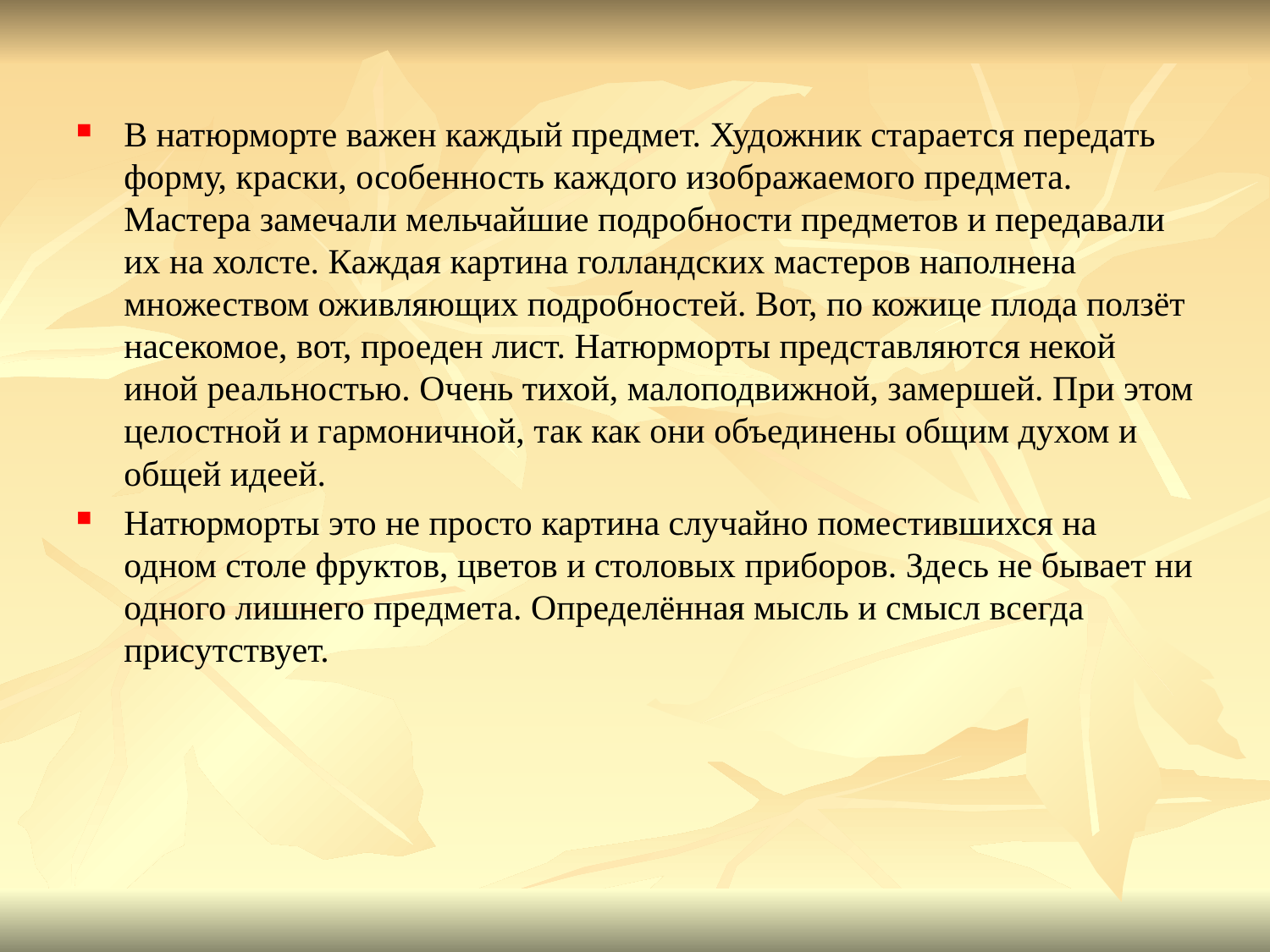

В натюрморте важен каждый предмет. Художник старается передать форму, краски, особенность каждого изображаемого предмета. Мастера замечали мельчайшие подробности предметов и передавали их на холсте. Каждая картина голландских мастеров наполнена множеством оживляющих подробностей. Вот, по кожице плода ползёт насекомое, вот, проеден лист. Натюрморты представляются некой иной реальностью. Очень тихой, малоподвижной, замершей. При этом целостной и гармоничной, так как они объединены общим духом и общей идеей.
Натюрморты это не просто картина случайно поместившихся на одном столе фруктов, цветов и столовых приборов. Здесь не бывает ни одного лишнего предмета. Определённая мысль и смысл всегда присутствует.